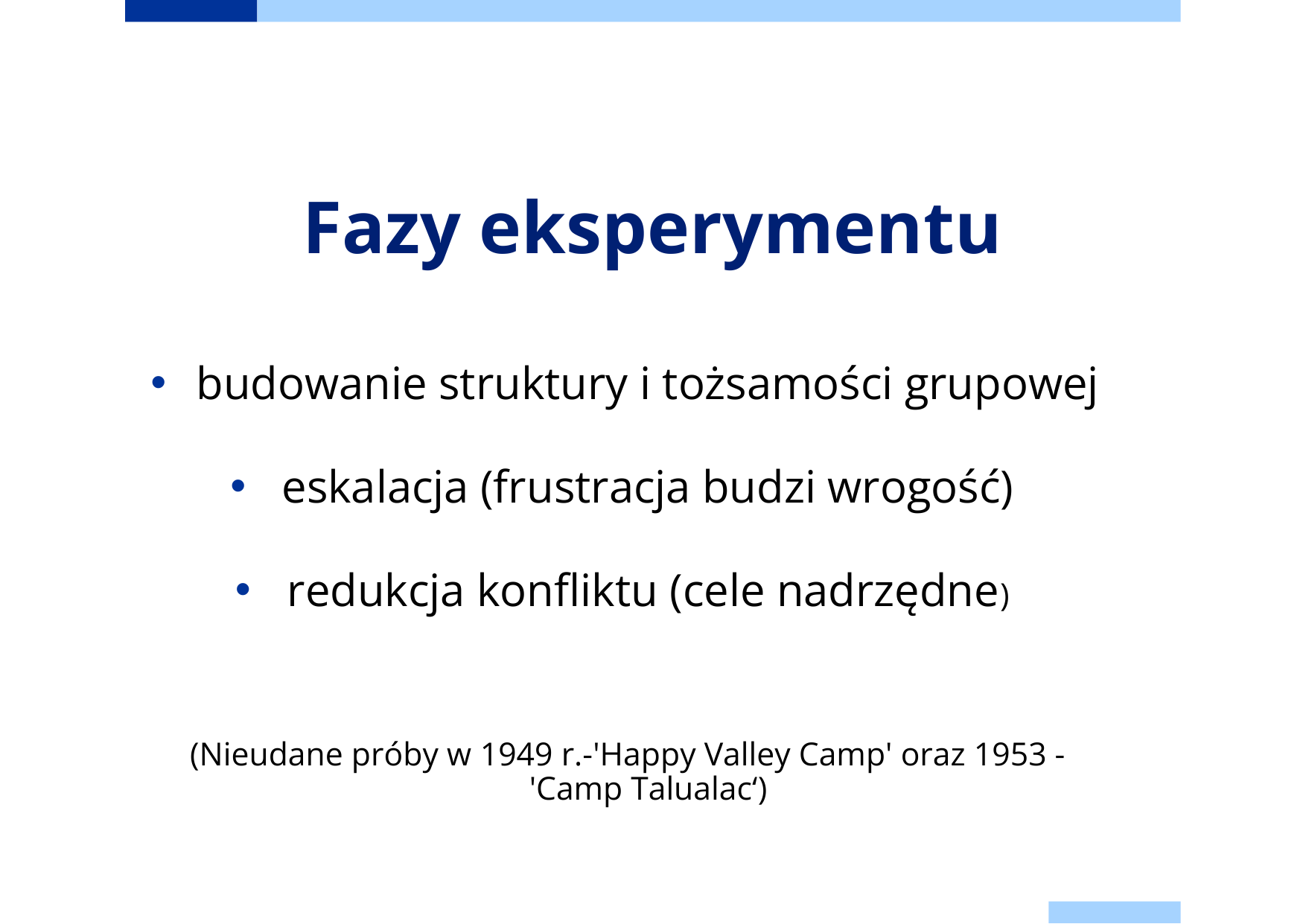

# Fazy eksperymentu
budowanie struktury i tożsamości grupowej

eskalacja (frustracja budzi wrogość)

redukcja konfliktu (cele nadrzędne)

(Nieudane próby w 1949 r.-'Happy Valley Camp' oraz 1953 - 'Camp Talualac‘)